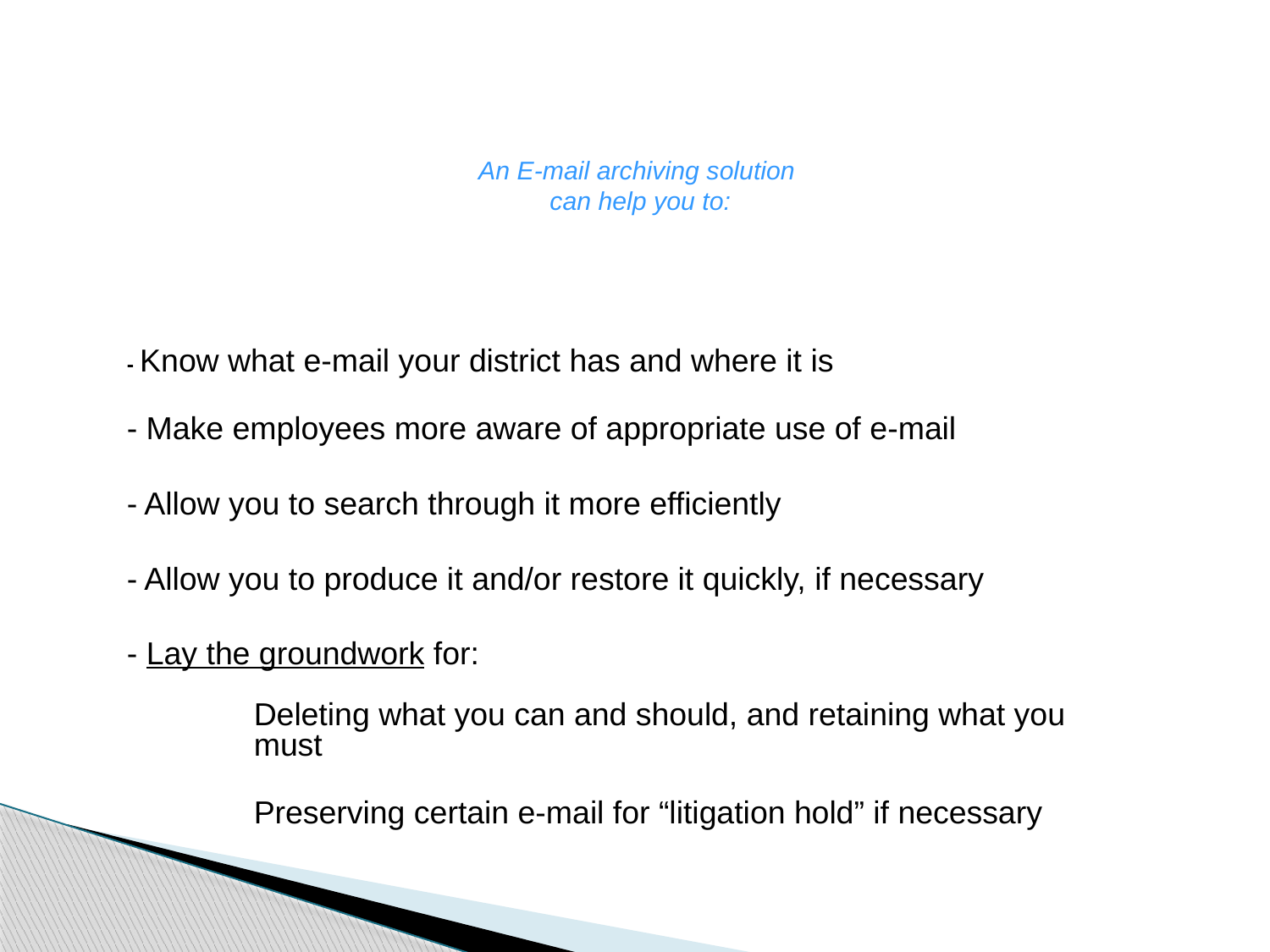

# An E-mail archiving solution can help you to:

	- Know what e-mail your district has and where it is
	- Make employees more aware of appropriate use of e-mail

	- Allow you to search through it more efficiently

	- Allow you to produce it and/or restore it quickly, if necessary

	- Lay the groundwork for:
	Deleting what you can and should, and retaining what you 		must
		Preserving certain e-mail for “litigation hold” if necessary